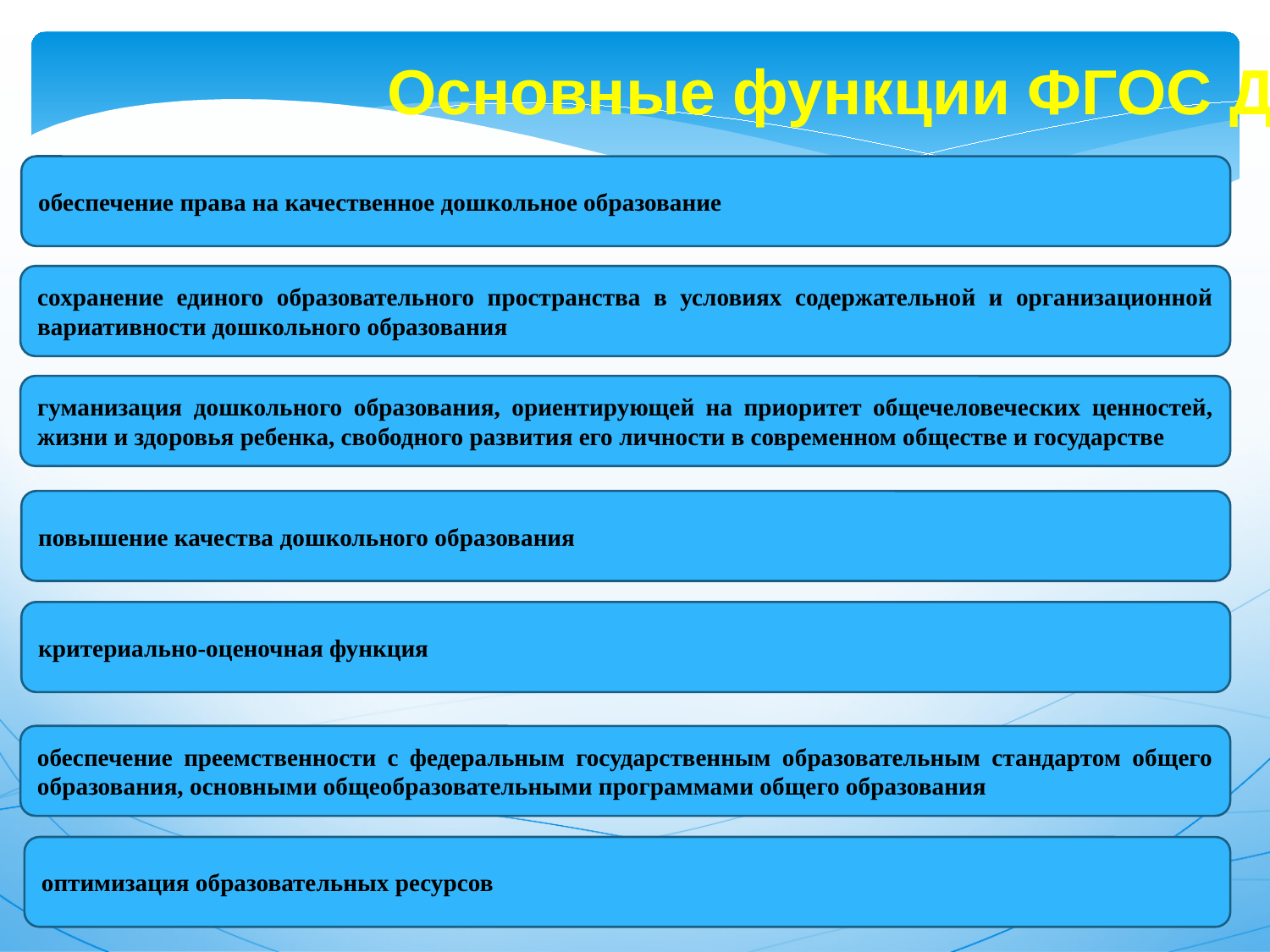

Основные функции ФГОС ДО
обеспечение права на качественное дошкольное образование
сохранение единого образовательного пространства в условиях содержательной и организационной вариативности дошкольного образования
гуманизация дошкольного образования, ориентирующей на приоритет общечеловеческих ценностей, жизни и здоровья ребенка, свободного развития его личности в современном обществе и государстве
повышение качества дошкольного образования
критериально-оценочная функция
обеспечение преемственности с федеральным государственным образовательным стандартом общего образования, основными общеобразовательными программами общего образования
оптимизация образовательных ресурсов